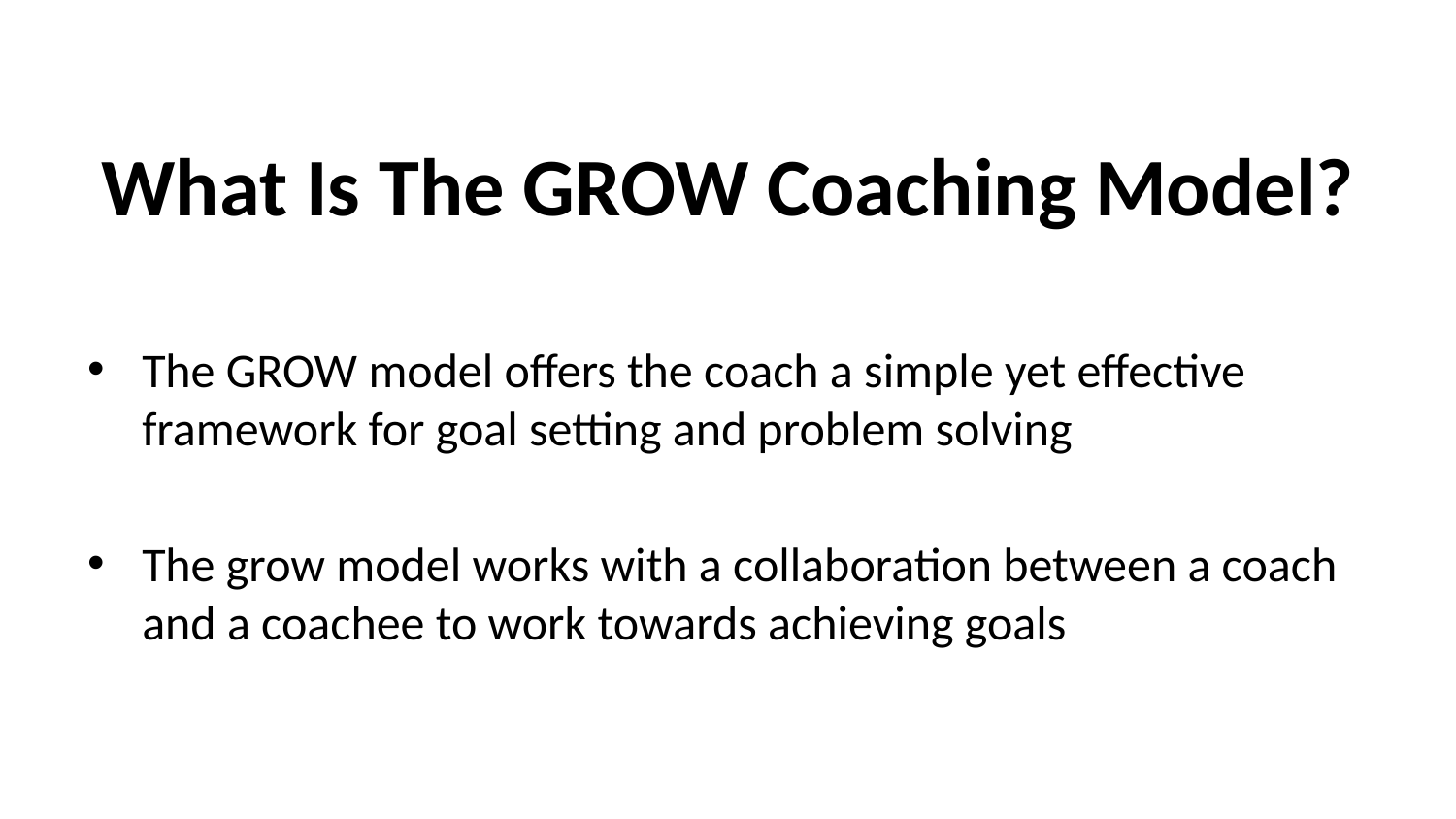

# What Is The GROW Coaching Model?

The GROW model offers the coach a simple yet effective framework for goal setting and problem solving

The grow model works with a collaboration between a coach and a coachee to work towards achieving goals